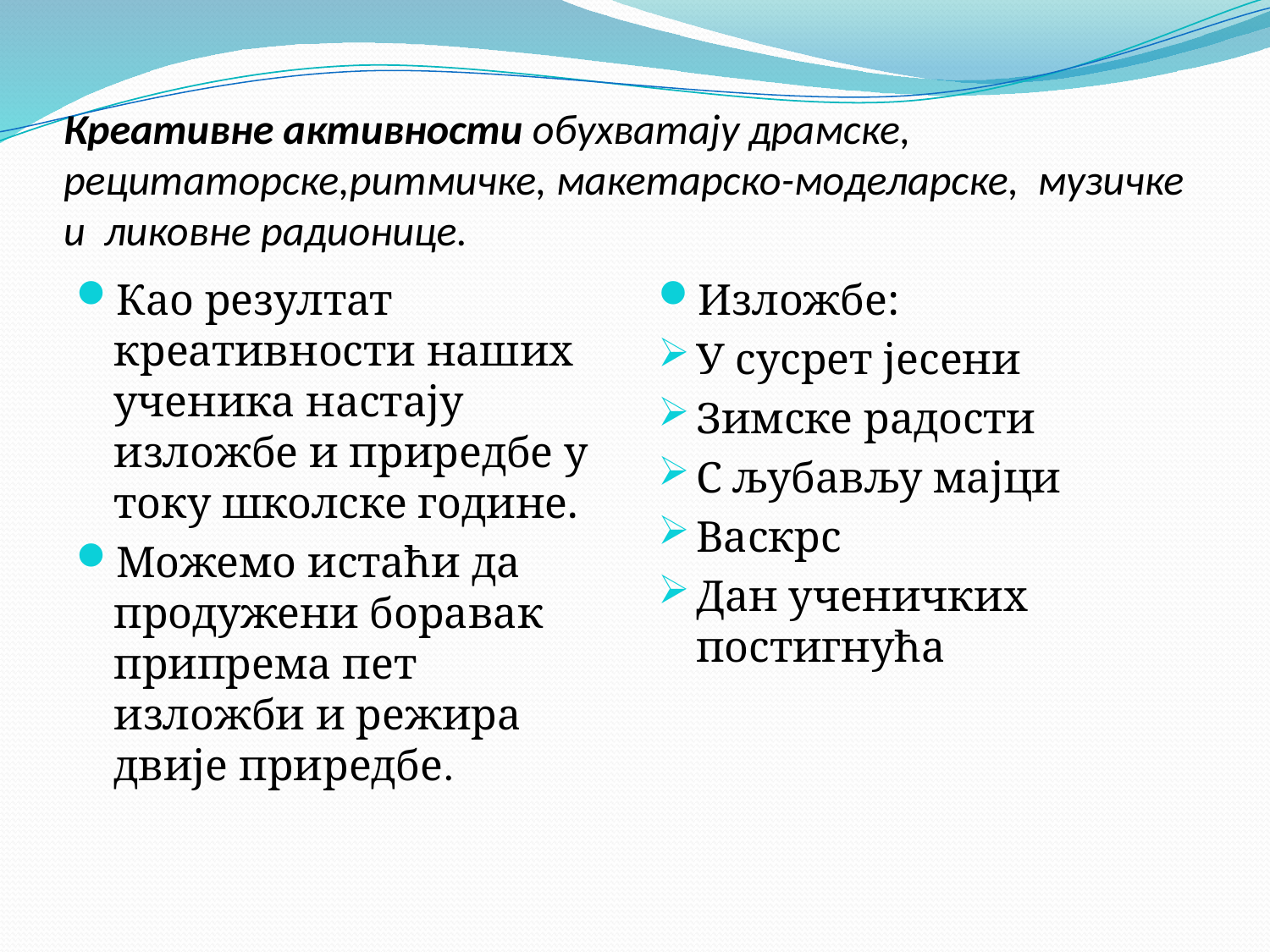

# Креативне активности обухватају драмске, рецитаторске,ритмичке, макетарско-моделарске,  музичке и  ликовне радионице.
Као резултат креативности наших ученика настају изложбе и приредбе у току школске године.
Можемо истаћи да продужени боравак припрема пет изложби и режира двије приредбе.
Изложбе:
У сусрет јесени
Зимске радости
С љубављу мајци
Васкрс
Дан ученичких постигнућа